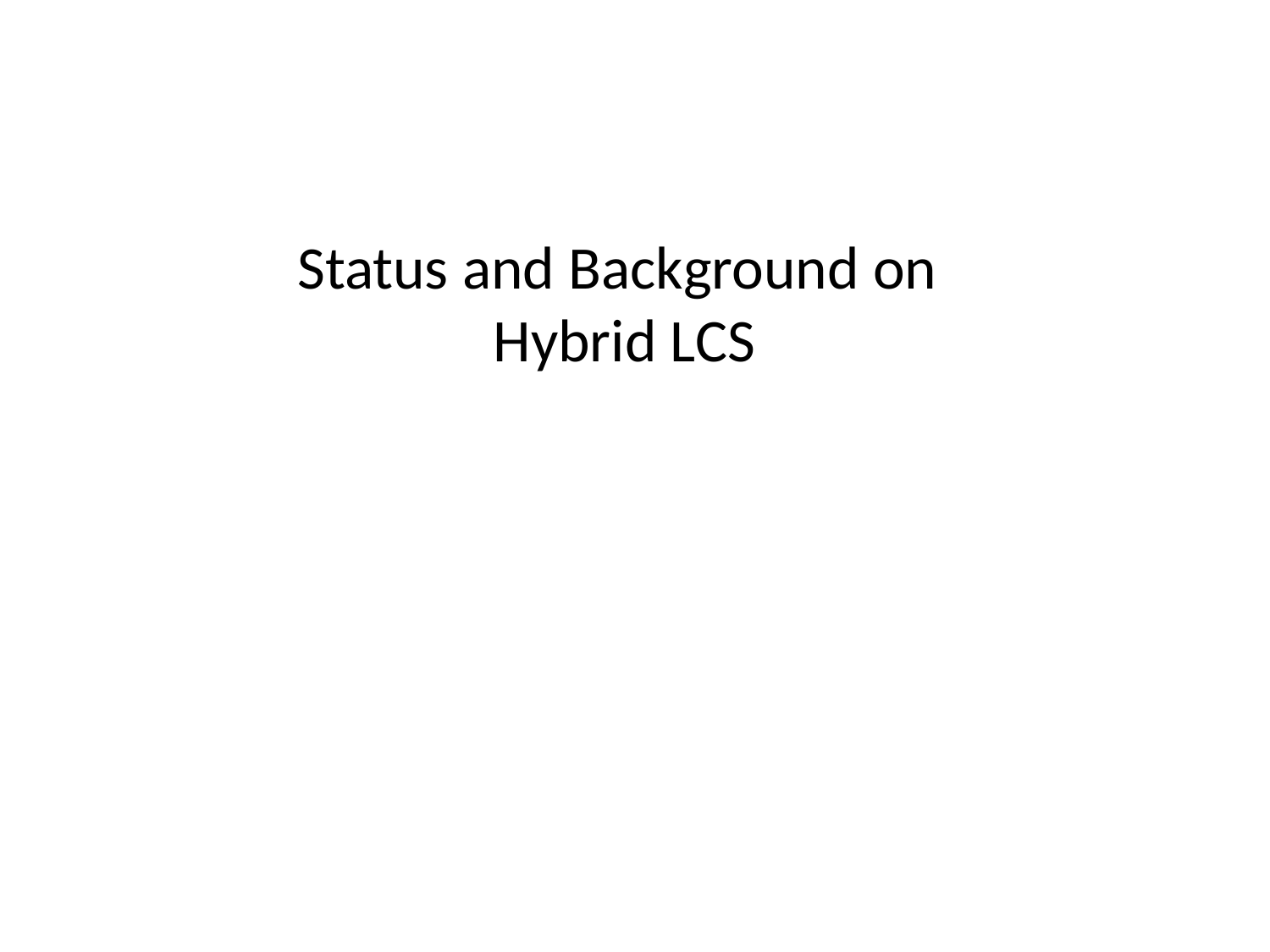

# Status and Background on Hybrid LCS